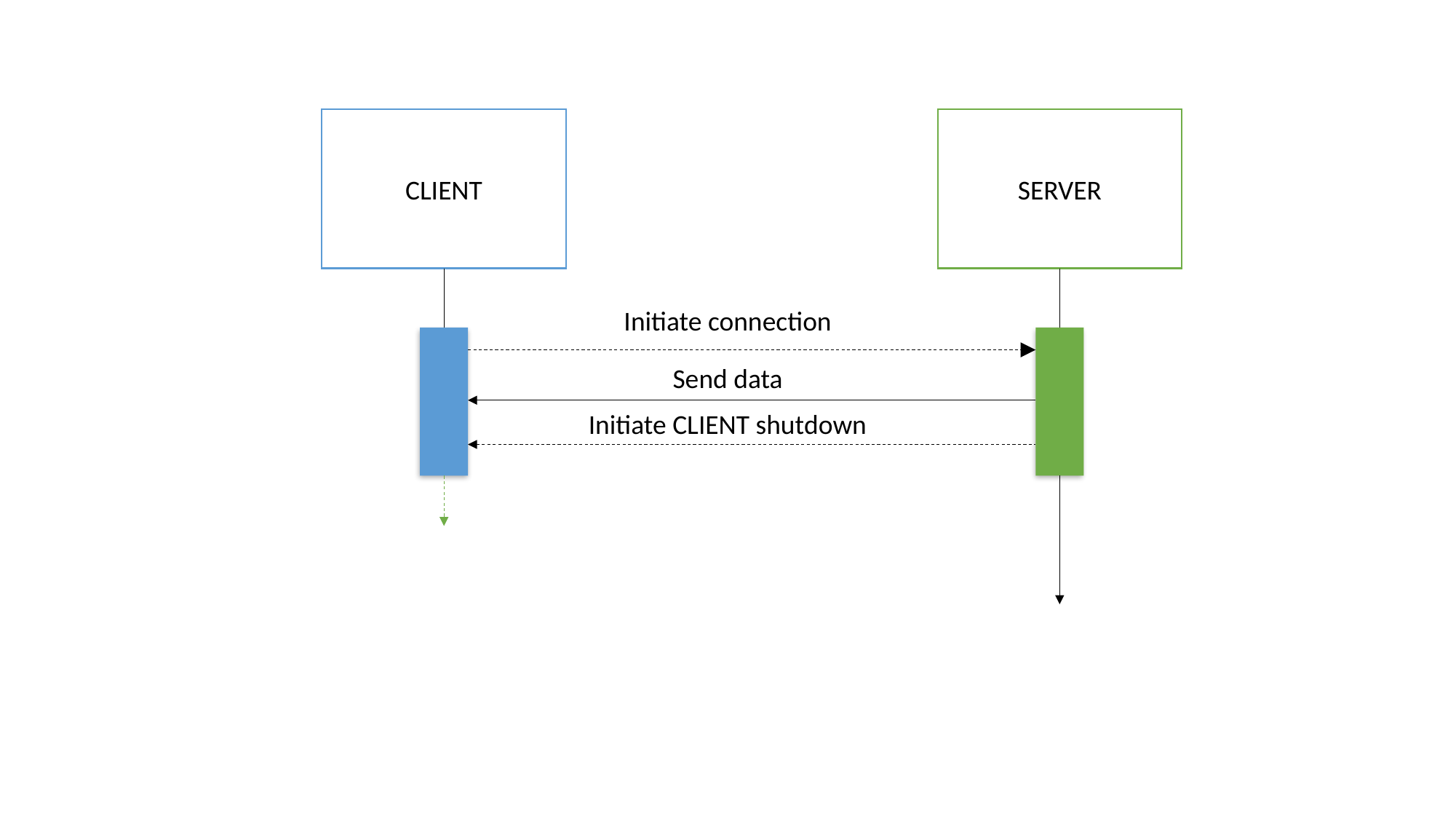

CLIENT
SERVER
Initiate connection

Send data
Initiate CLIENT shutdown